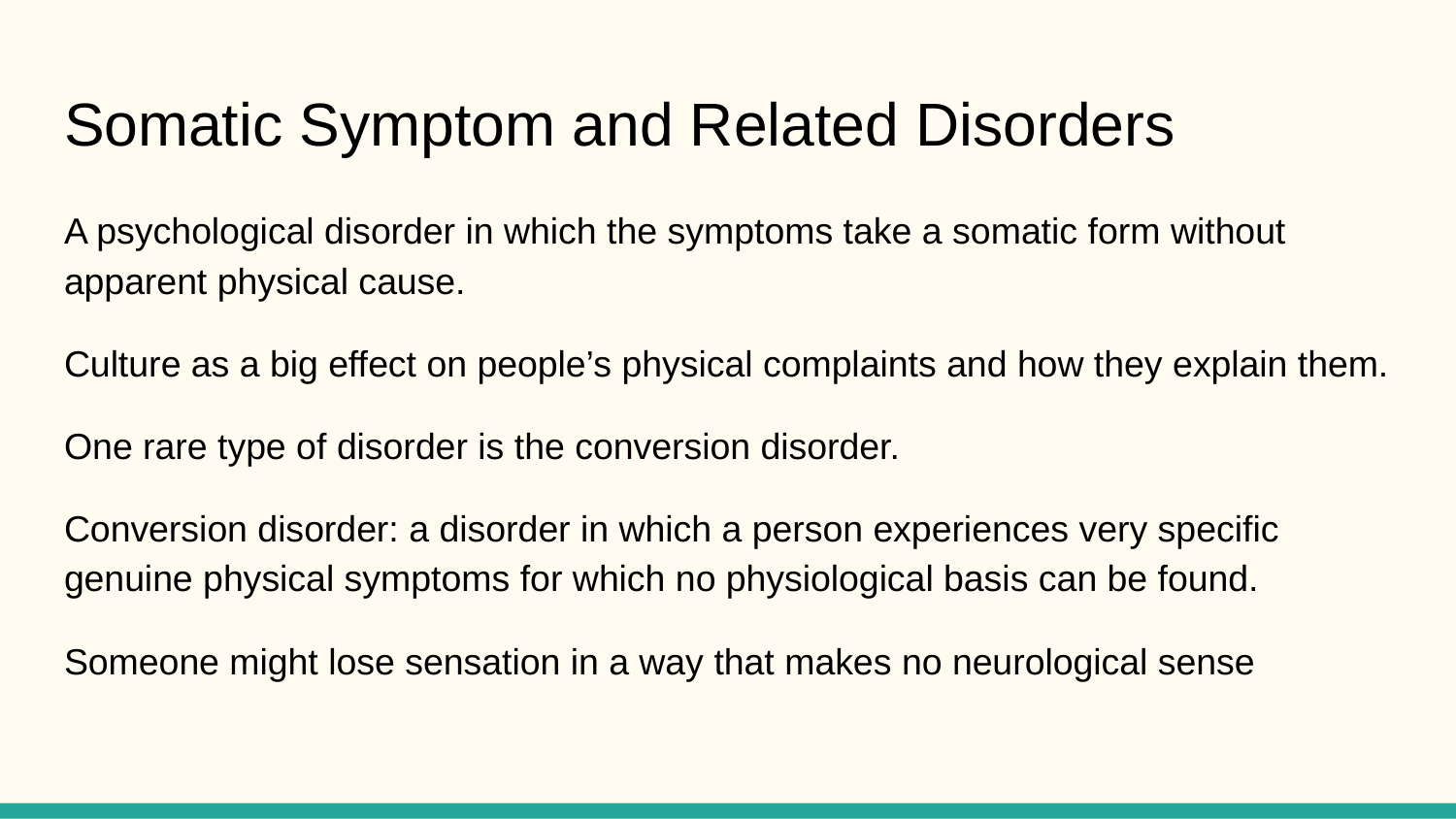

# Somatic Symptom and Related Disorders
A psychological disorder in which the symptoms take a somatic form without apparent physical cause.
Culture as a big effect on people’s physical complaints and how they explain them.
One rare type of disorder is the conversion disorder.
Conversion disorder: a disorder in which a person experiences very specific genuine physical symptoms for which no physiological basis can be found.
Someone might lose sensation in a way that makes no neurological sense